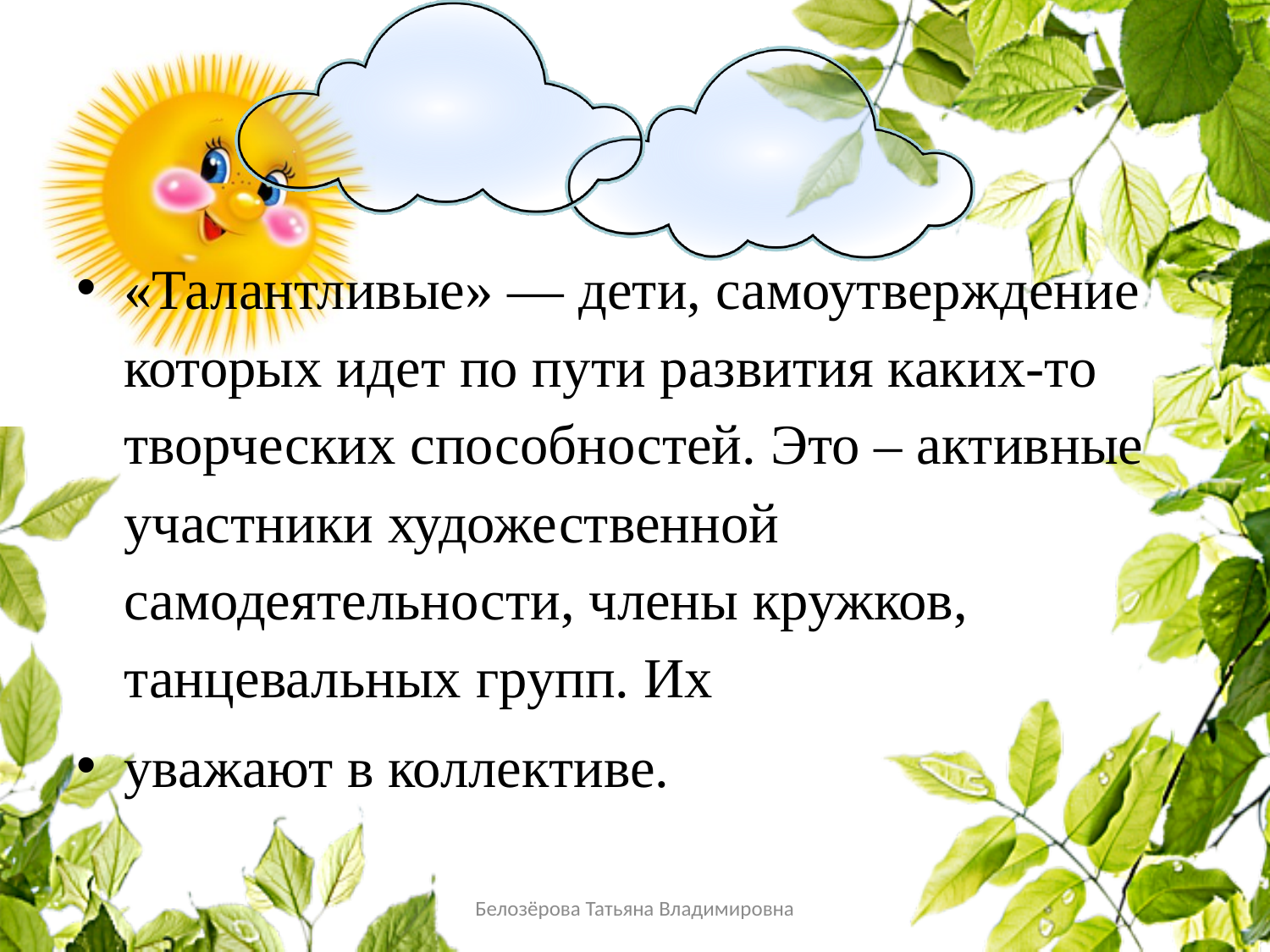

#
«Талантливые» — дети, самоутверждение которых идет по пути развития каких-то творческих способностей. Это – активные участники художественной самодеятельности, члены кружков, танцевальных групп. Их
уважают в коллективе.

Белозёрова Татьяна Владимировна